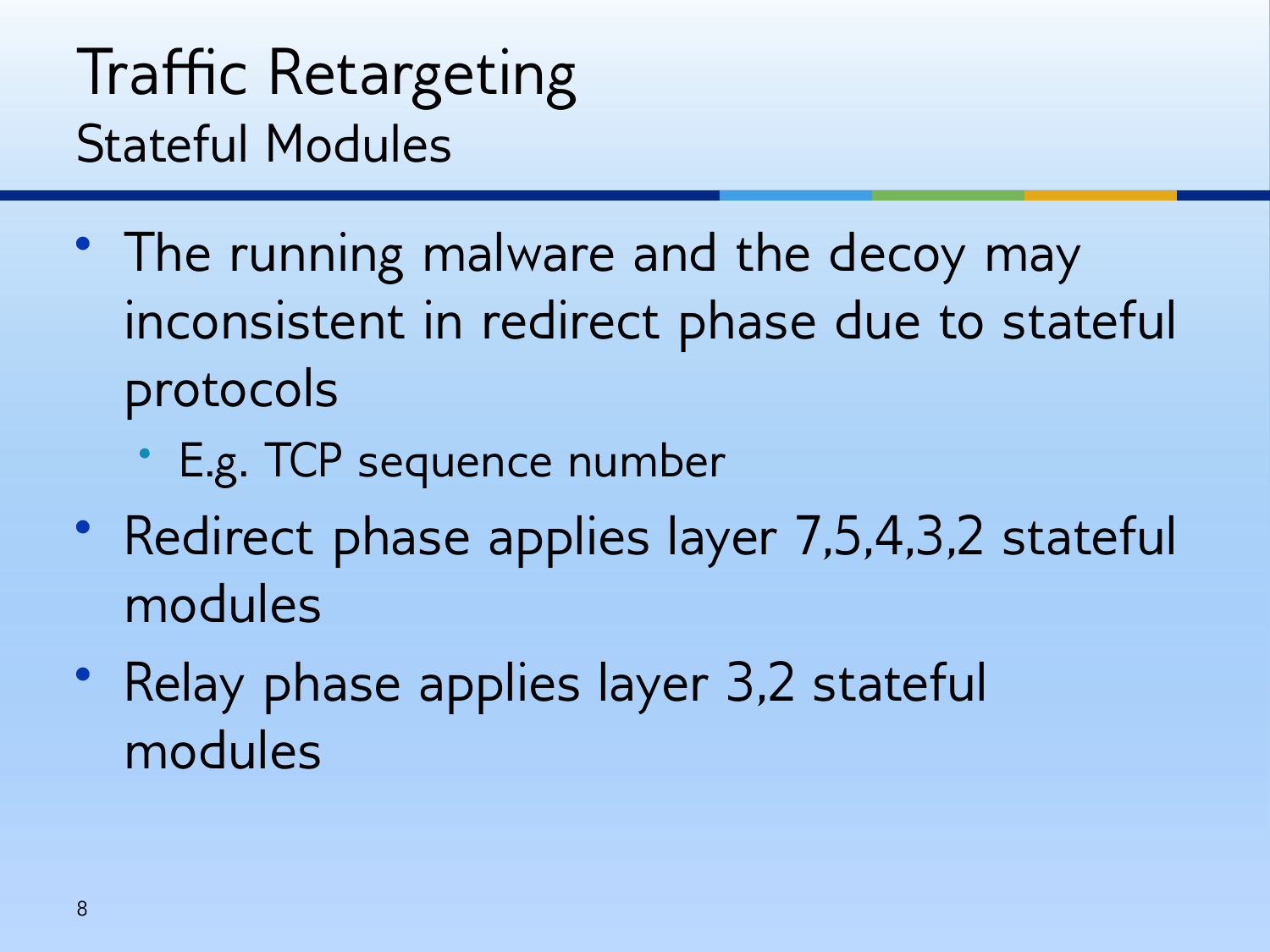

# Traffic Retargeting Stateful Modules
The running malware and the decoy may inconsistent in redirect phase due to stateful protocols
E.g. TCP sequence number
Redirect phase applies layer 7,5,4,3,2 stateful modules
Relay phase applies layer 3,2 stateful modules
8